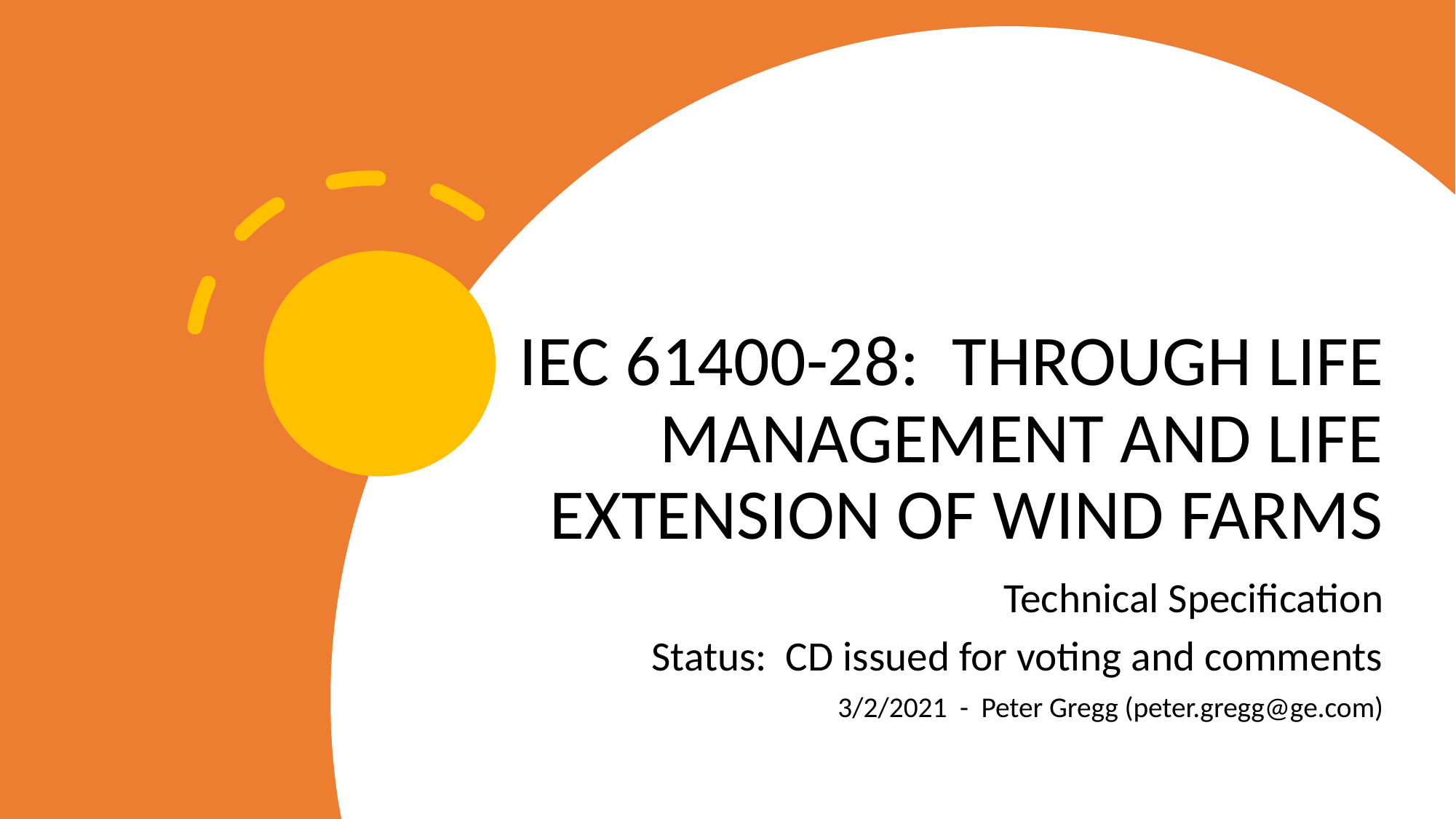

# IEC 61400-28:  Through life management and life extension of wind farms

Technical Specification
Status:  CD issued for voting and comments
3/2/2021  -  Peter Gregg (peter.gregg@ge.com)